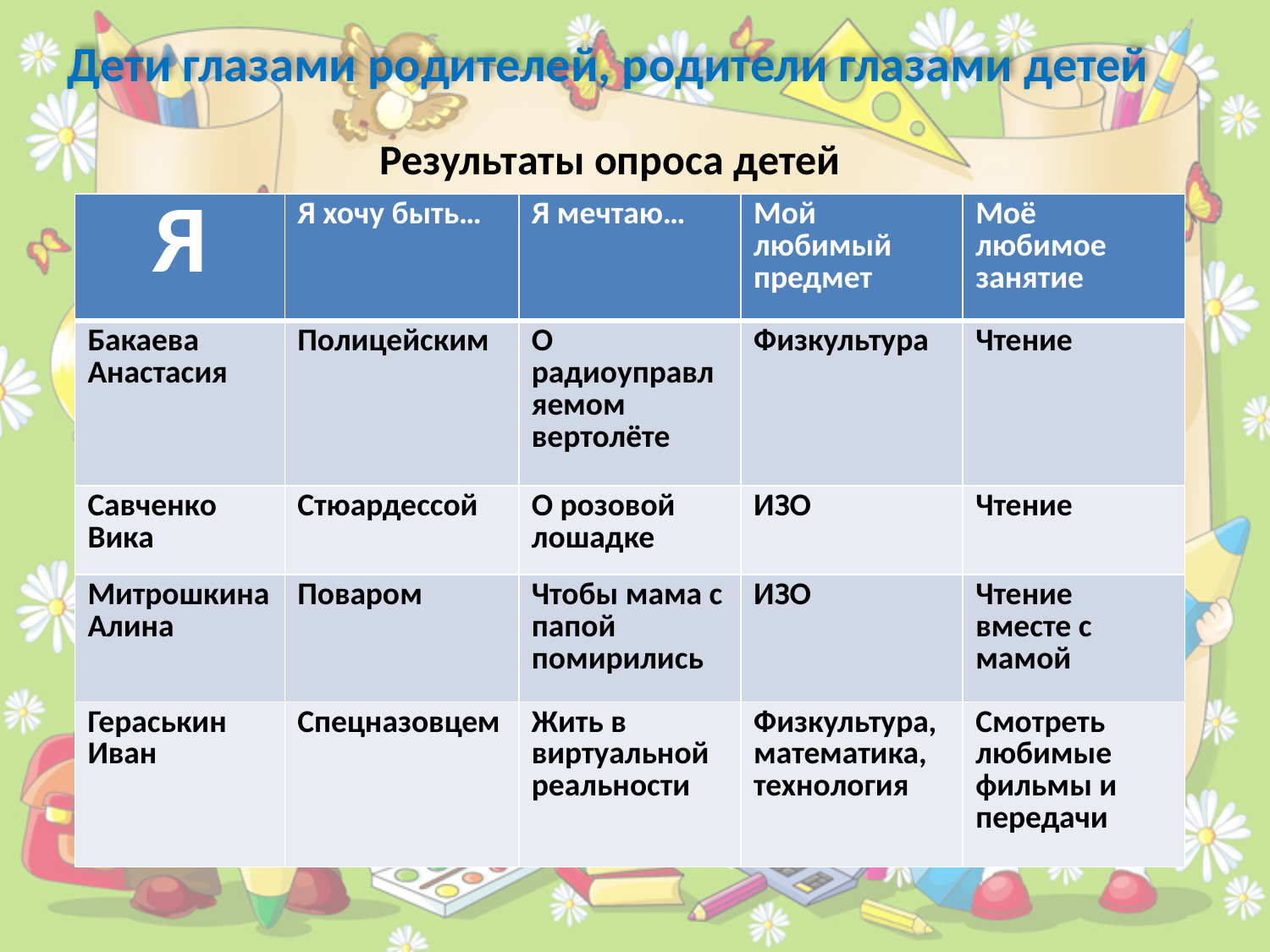

Дети глазами родителей, родители глазами детей
Результаты опроса детей
| Я | Я хочу быть… | Я мечтаю… | Мой любимый предмет | Моё любимое занятие |
| --- | --- | --- | --- | --- |
| Бакаева Анастасия | Полицейским | О радиоуправляемом вертолёте | Физкультура | Чтение |
| Савченко Вика | Стюардессой | О розовой лошадке | ИЗО | Чтение |
| Митрошкина Алина | Поваром | Чтобы мама с папой помирились | ИЗО | Чтение вместе с мамой |
| Гераськин Иван | Спецназовцем | Жить в виртуальной реальности | Физкультура, математика, технология | Смотреть любимые фильмы и передачи |